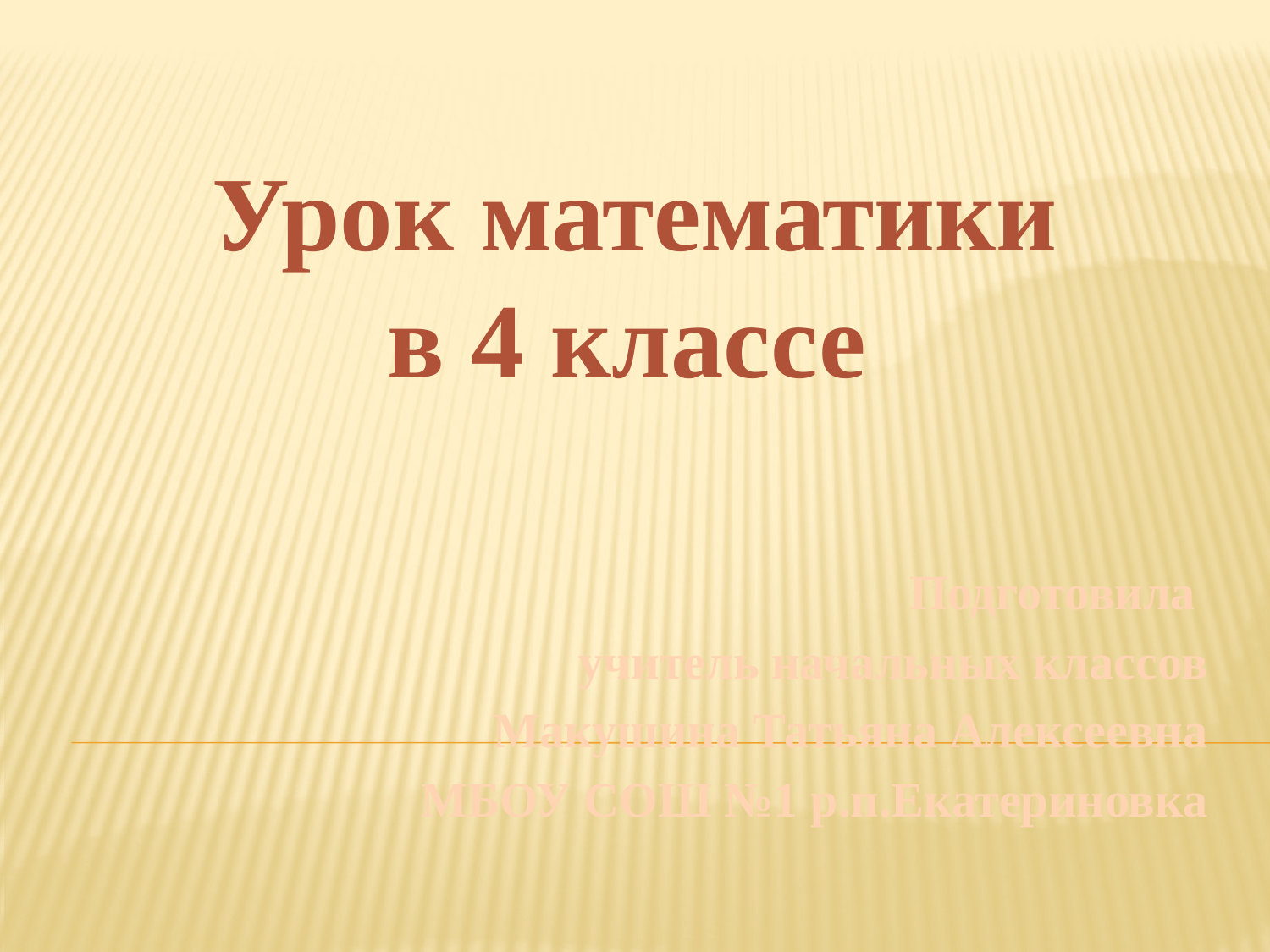

# Урок математики в 4 классе
Подготовила
учитель начальных классов
Макушина Татьяна Алексеевна
МБОУ СОШ №1 р.п.Екатериновка